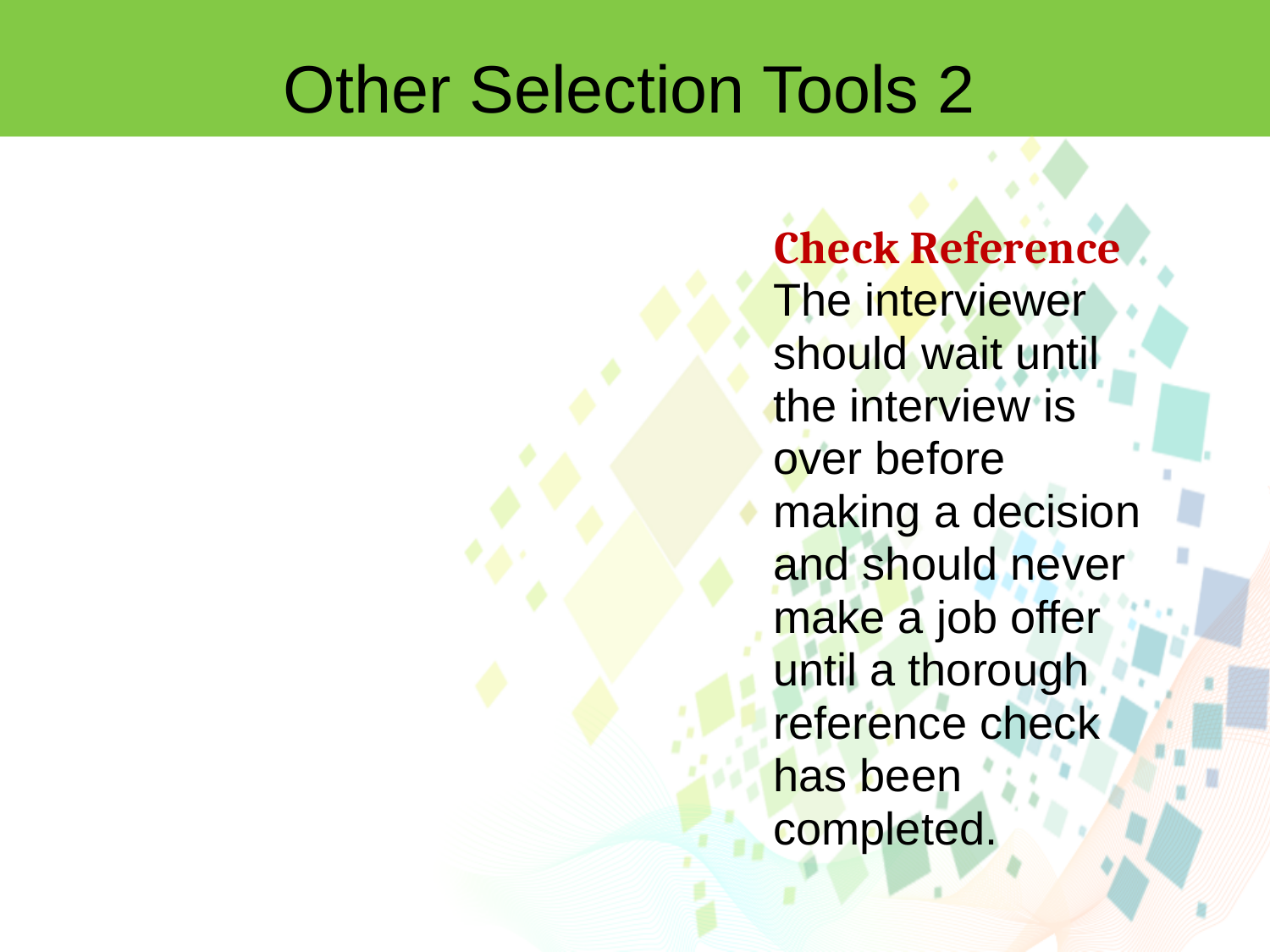

Other Selection Tools 2
Check Reference
The interviewer should wait until the interview is over before making a decision and should never make a job offer until a thorough reference check has been completed.